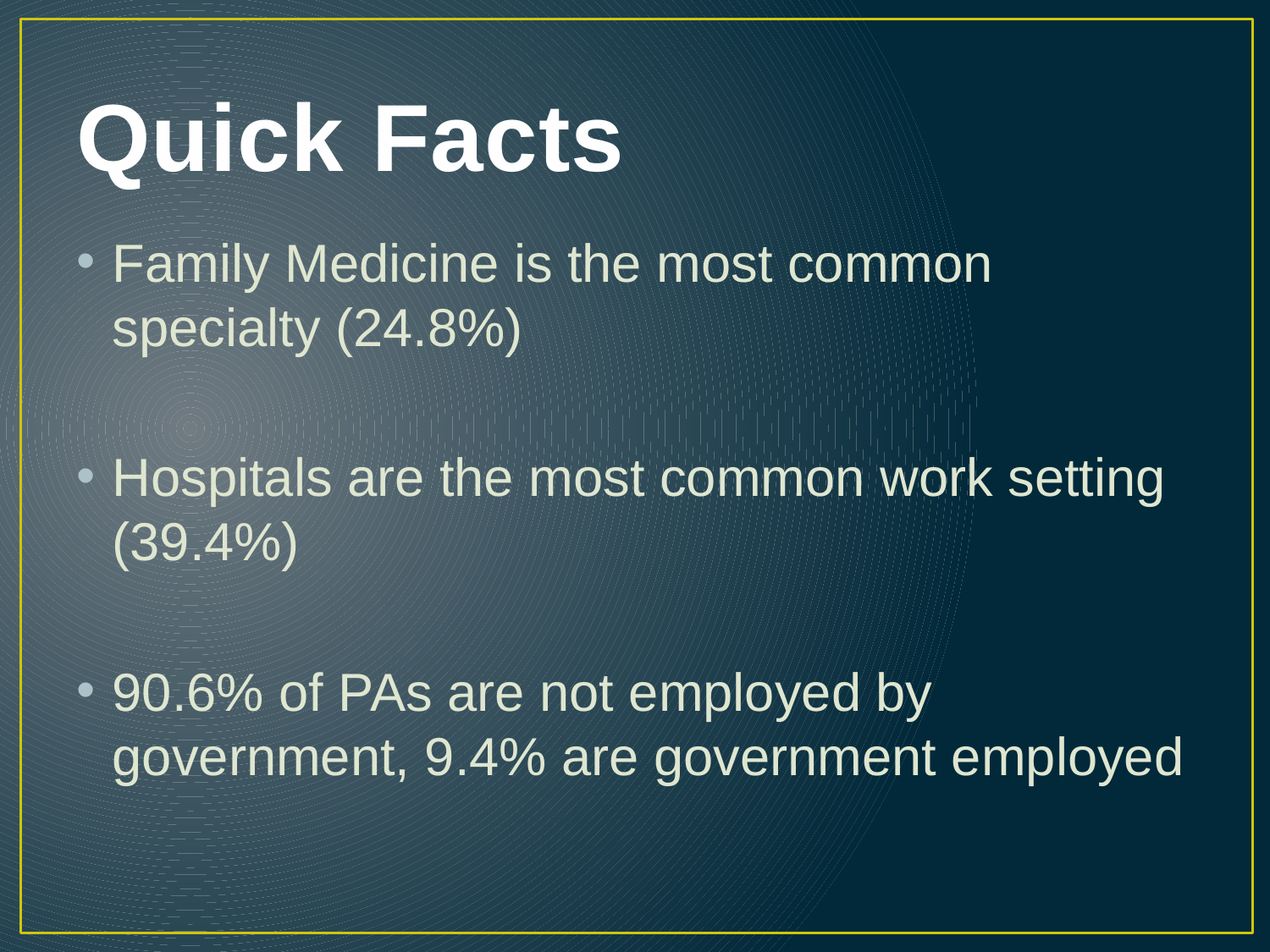

# Quick Facts
Family Medicine is the most common specialty (24.8%)

Hospitals are the most common work setting (39.4%)

90.6% of PAs are not employed by government, 9.4% are government employed